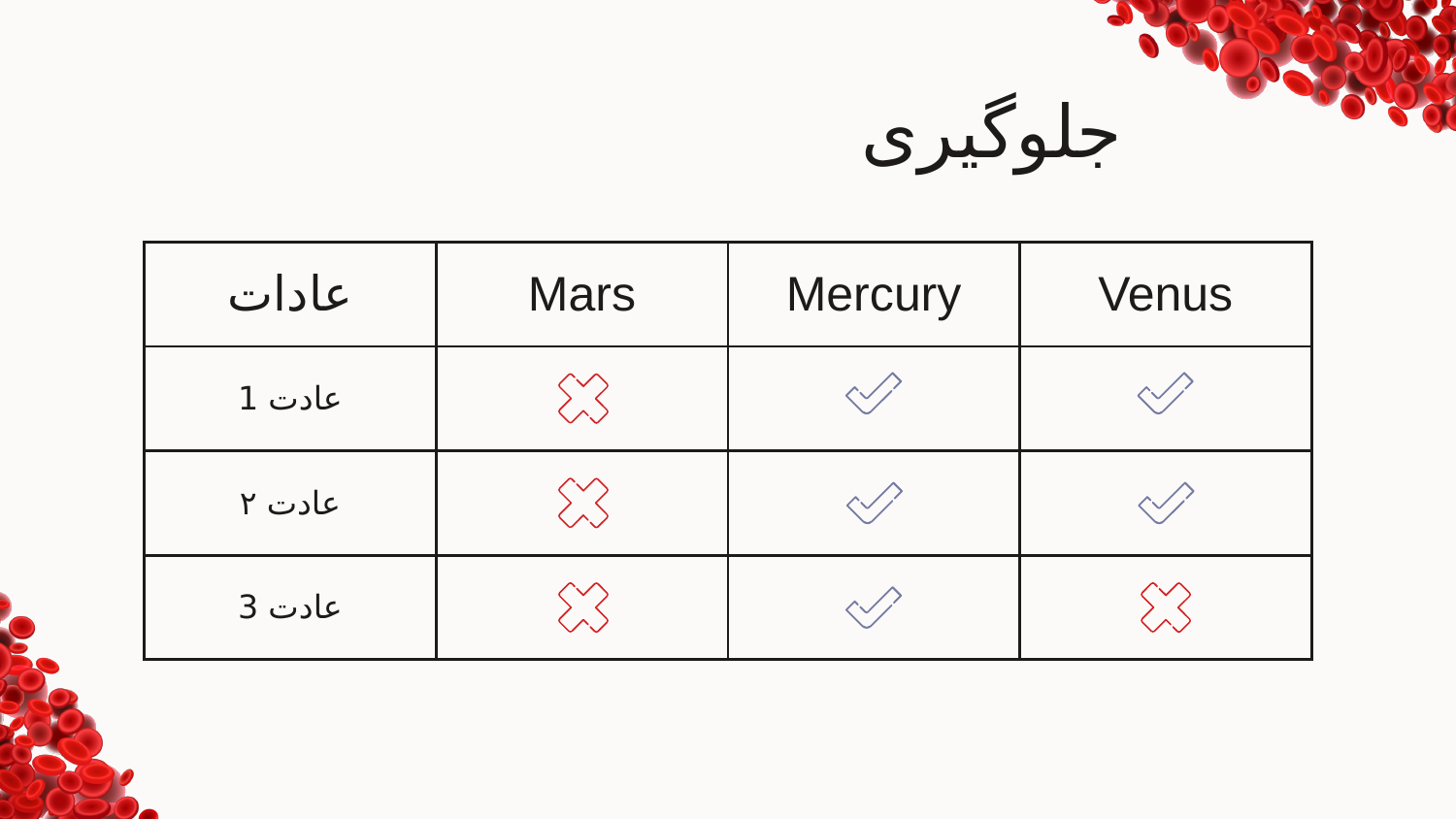

# جلوگیری
| عادات | Mars | Mercury | Venus |
| --- | --- | --- | --- |
| عادت 1 |  |  |  |
| عادت ۲ |  |  |  |
| عادت 3 |  |  |  |